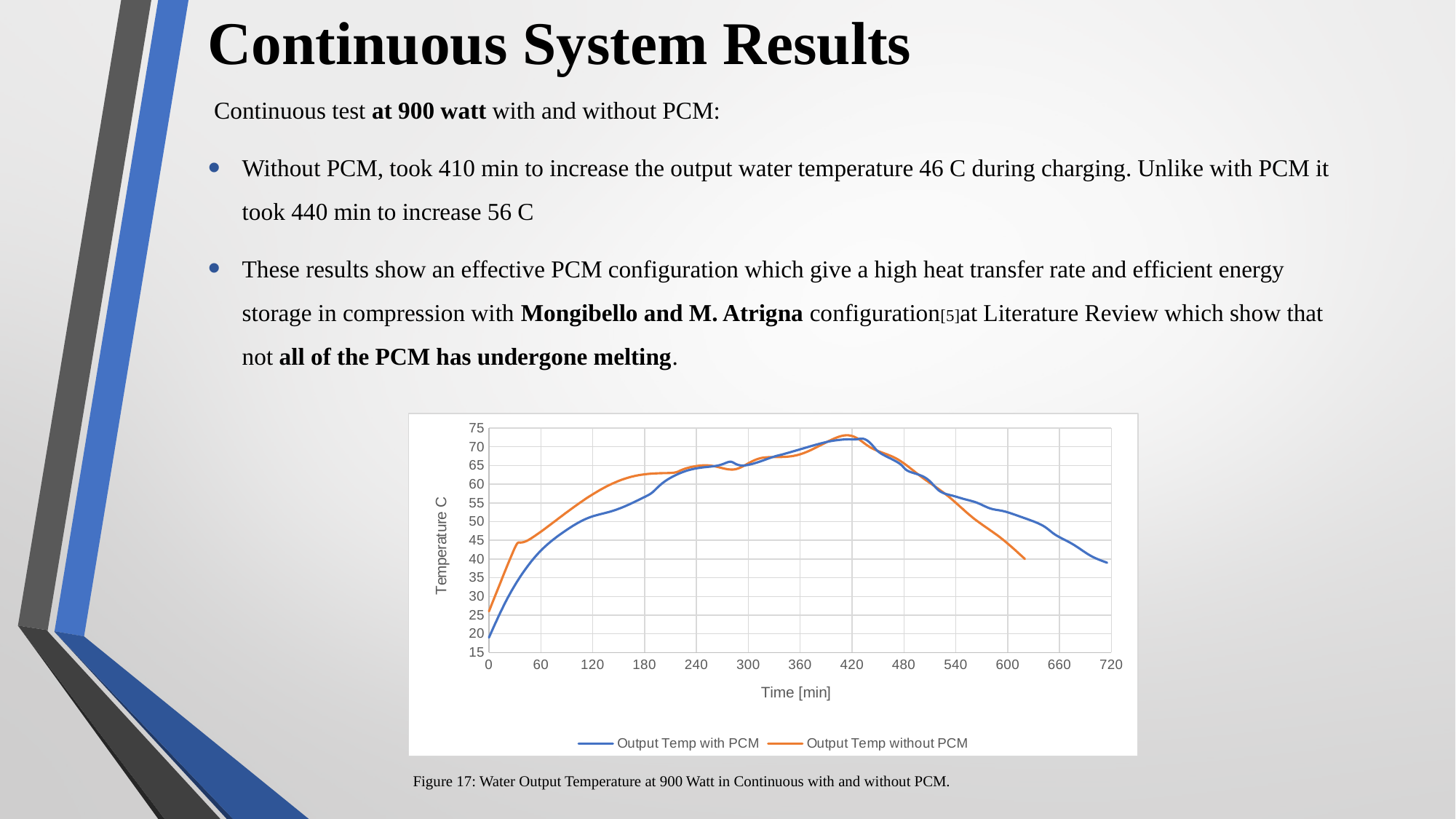

# Continuous System Results
 Continuous test at 900 watt with and without PCM:
Without PCM, took 410 min to increase the output water temperature 46 C during charging. Unlike with PCM it took 440 min to increase 56 C
These results show an effective PCM configuration which give a high heat transfer rate and efficient energy storage in compression with Mongibello and M. Atrigna configuration[5]at Literature Review which show that not all of the PCM has undergone melting.

### Chart

| Category |  |  |
|---|---|---|
Figure 17: Water Output Temperature at 900 Watt in Continuous with and without PCM.